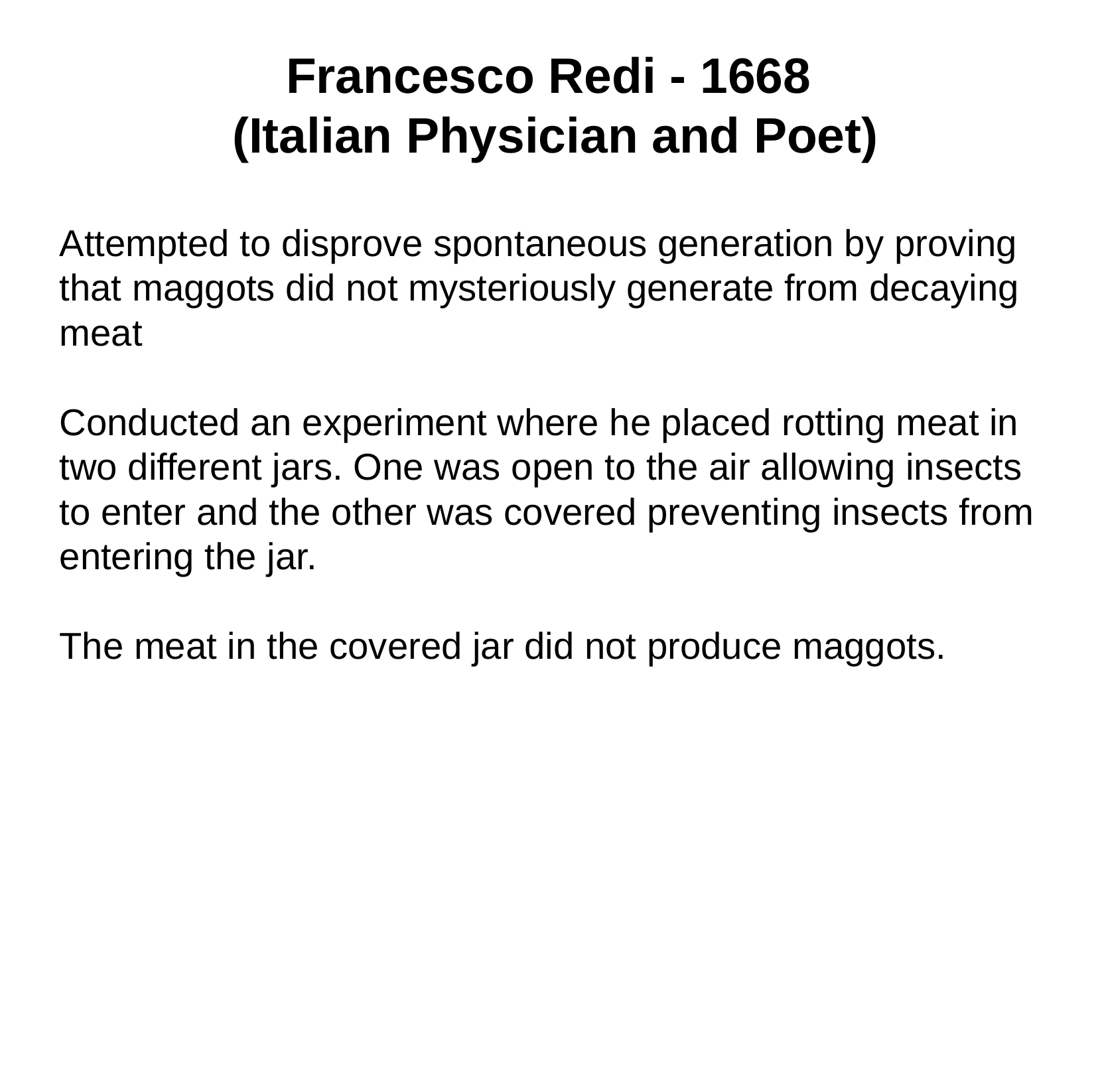

Francesco Redi - 1668
(Italian Physician and Poet)
Attempted to disprove spontaneous generation by proving that maggots did not mysteriously generate from decaying meat

Conducted an experiment where he placed rotting meat in two different jars. One was open to the air allowing insects to enter and the other was covered preventing insects from entering the jar.

The meat in the covered jar did not produce maggots.